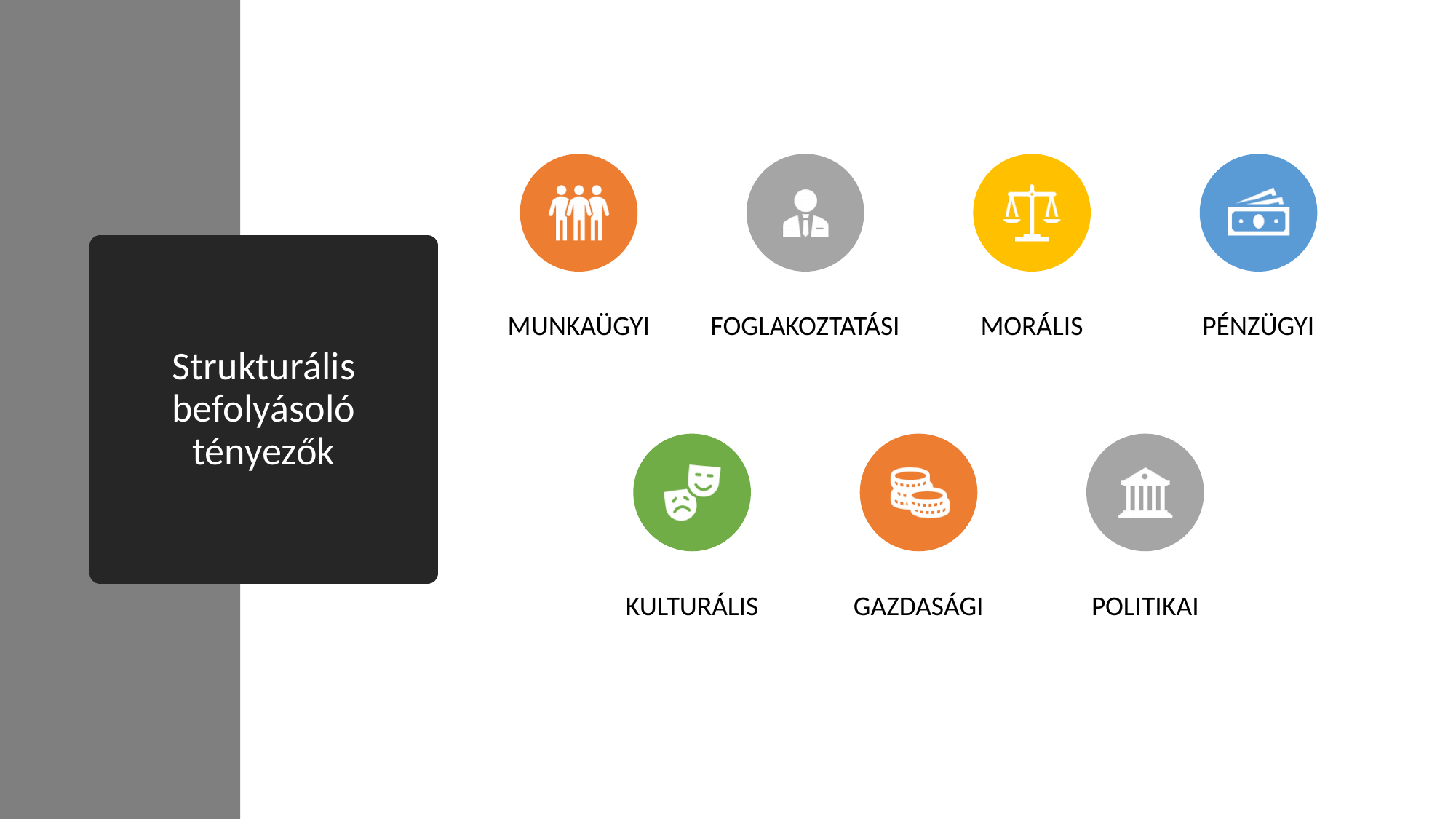

Munkaügyi
Foglakoztatási
Morális
Pénzügyi
Kulturális
Gazdasági
Politikai
# Strukturális befolyásoló tényezők